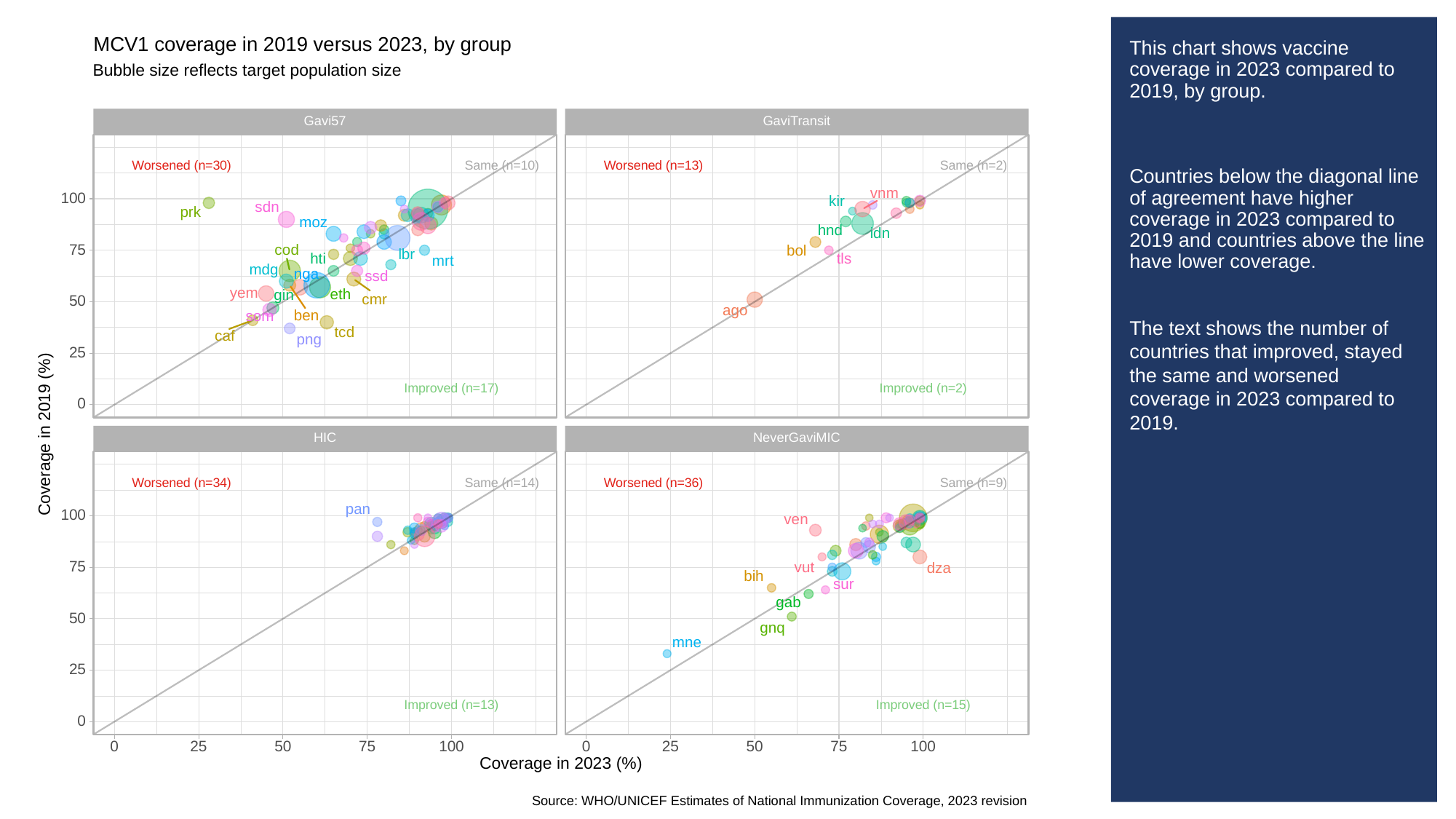

MCV1 coverage in 2019 versus 2023, by group
Bubble size reflects target population size

Gavi57
GaviTransit

Worsened (n=30)
Same (n=10)
Worsened (n=13)
Same (n=2)

vnm
100

kir

sdn

prk

moz

hnd

idn

75
cod

bol

lbr

tls
hti
mrt

mdg

nga
ssd

yem
gin
eth

cmr
50

ago
ben
som

tcd
caf
png
25

Improved (n=17)
Improved (n=2)
0

Coverage in 2019 (%)
HIC
NeverGaviMIC

Worsened (n=34)
Same (n=14)
Worsened (n=36)
Same (n=9)

pan
100

ven

75
vut

dza

bih
sur

gab

50

gnq
mne

25

Improved (n=13)
Improved (n=15)
0

0
25
50
100
0
25
50
100
75
75
Coverage in 2023 (%)

Source: WHO/UNICEF Estimates of National Immunization Coverage, 2023 revision
# This chart shows vaccine coverage in 2023 compared to 2019, by group.

Countries below the diagonal line of agreement have higher coverage in 2023 compared to 2019 and countries above the line have lower coverage.

The text shows the number of countries that improved, stayed the same and worsened coverage in 2023 compared to 2019.